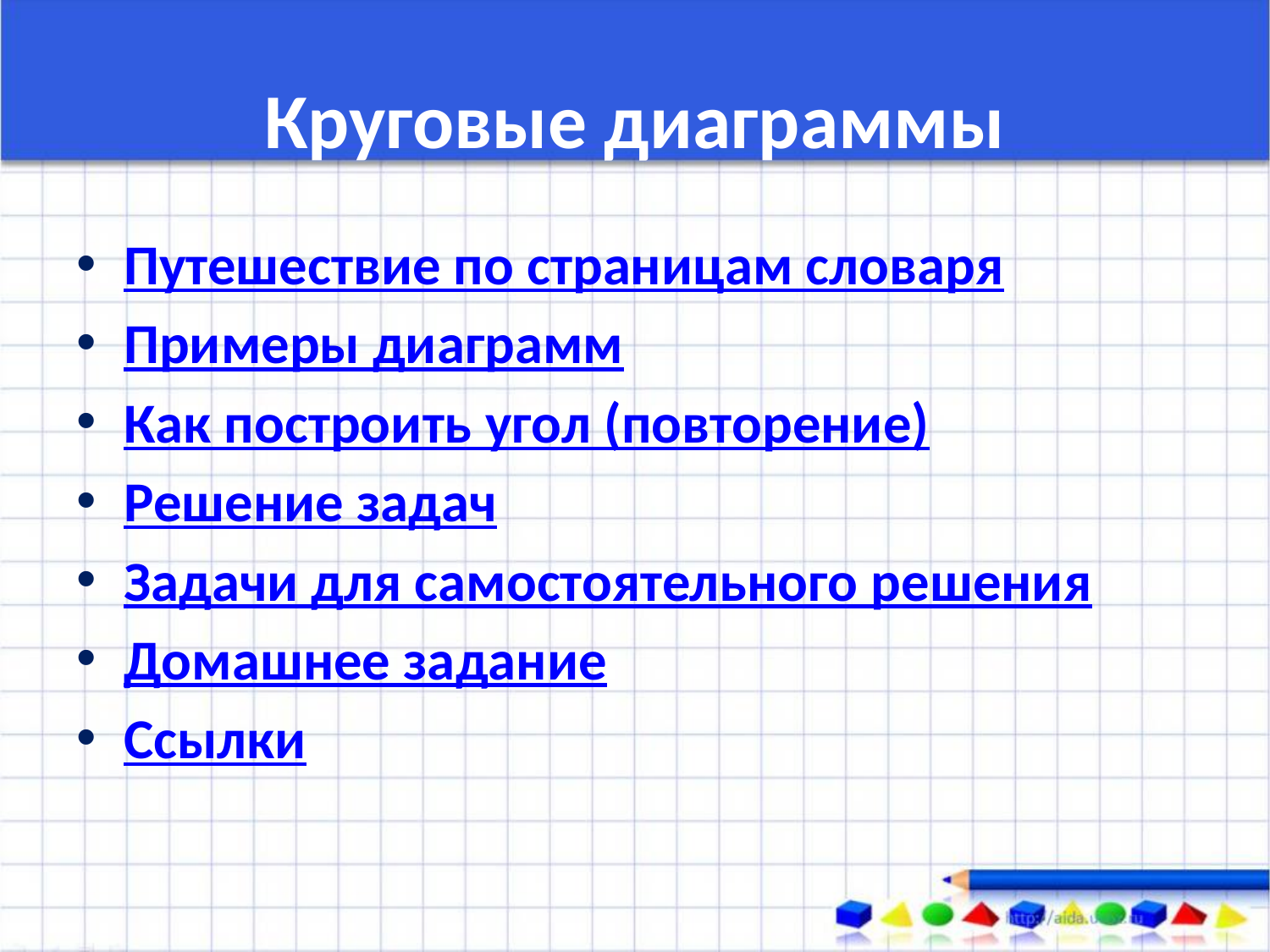

# Круговые диаграммы
Путешествие по страницам словаря
Примеры диаграмм
Как построить угол (повторение)
Решение задач
Задачи для самостоятельного решения
Домашнее задание
Ссылки